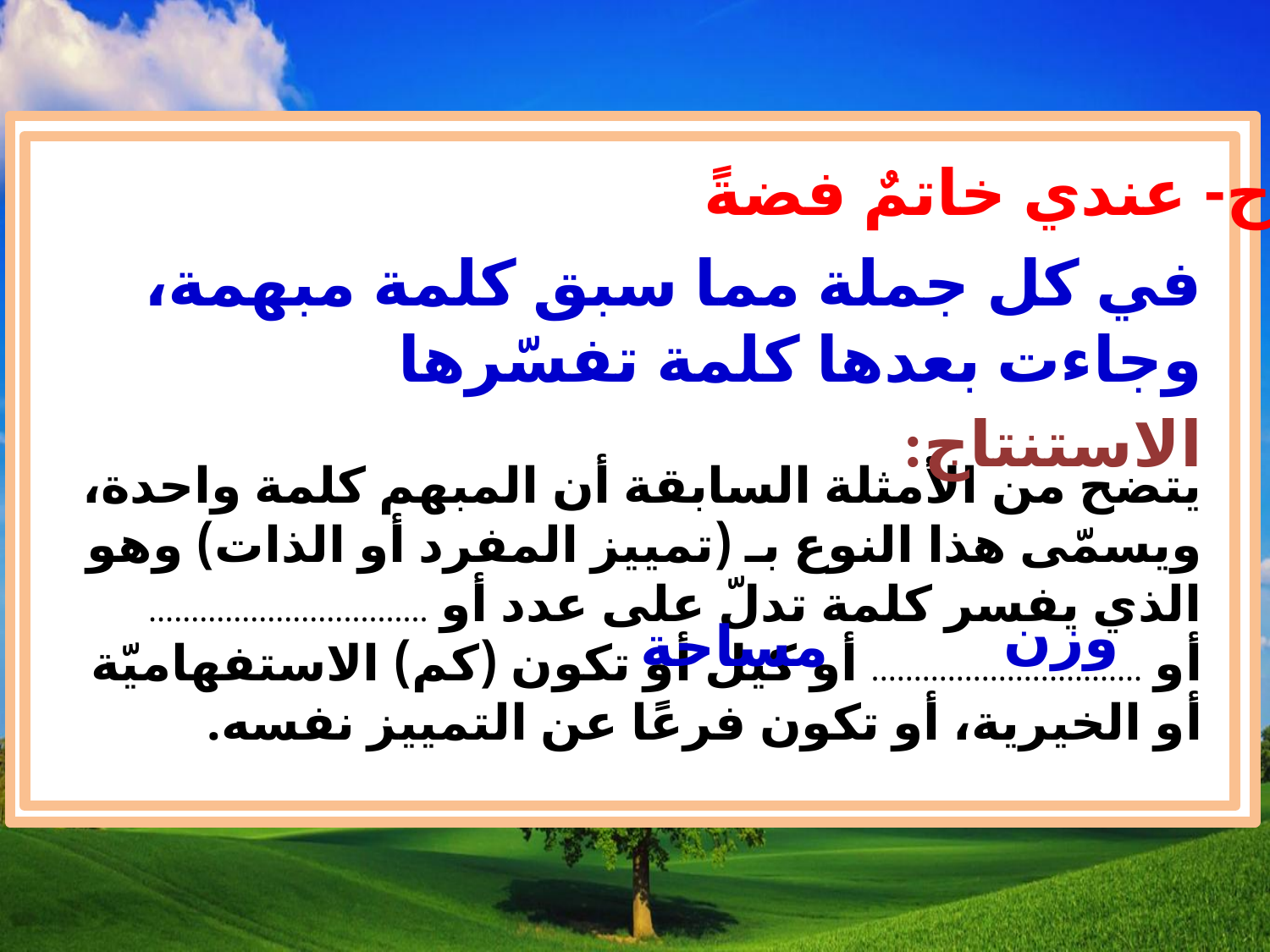

ح- عندي خاتمٌ فضةً
في كل جملة مما سبق كلمة مبهمة، وجاءت بعدها كلمة تفسّرها
الاستنتاج:
يتضح من الأمثلة السابقة أن المبهم كلمة واحدة، ويسمّى هذا النوع بـ (تمييز المفرد أو الذات) وهو الذي يفسر كلمة تدلّ على عدد أو ................................. أو ................................ أو كيل أو تكون (كم) الاستفهاميّة أو الخيرية، أو تكون فرعًا عن التمييز نفسه.
وزن
مساحة